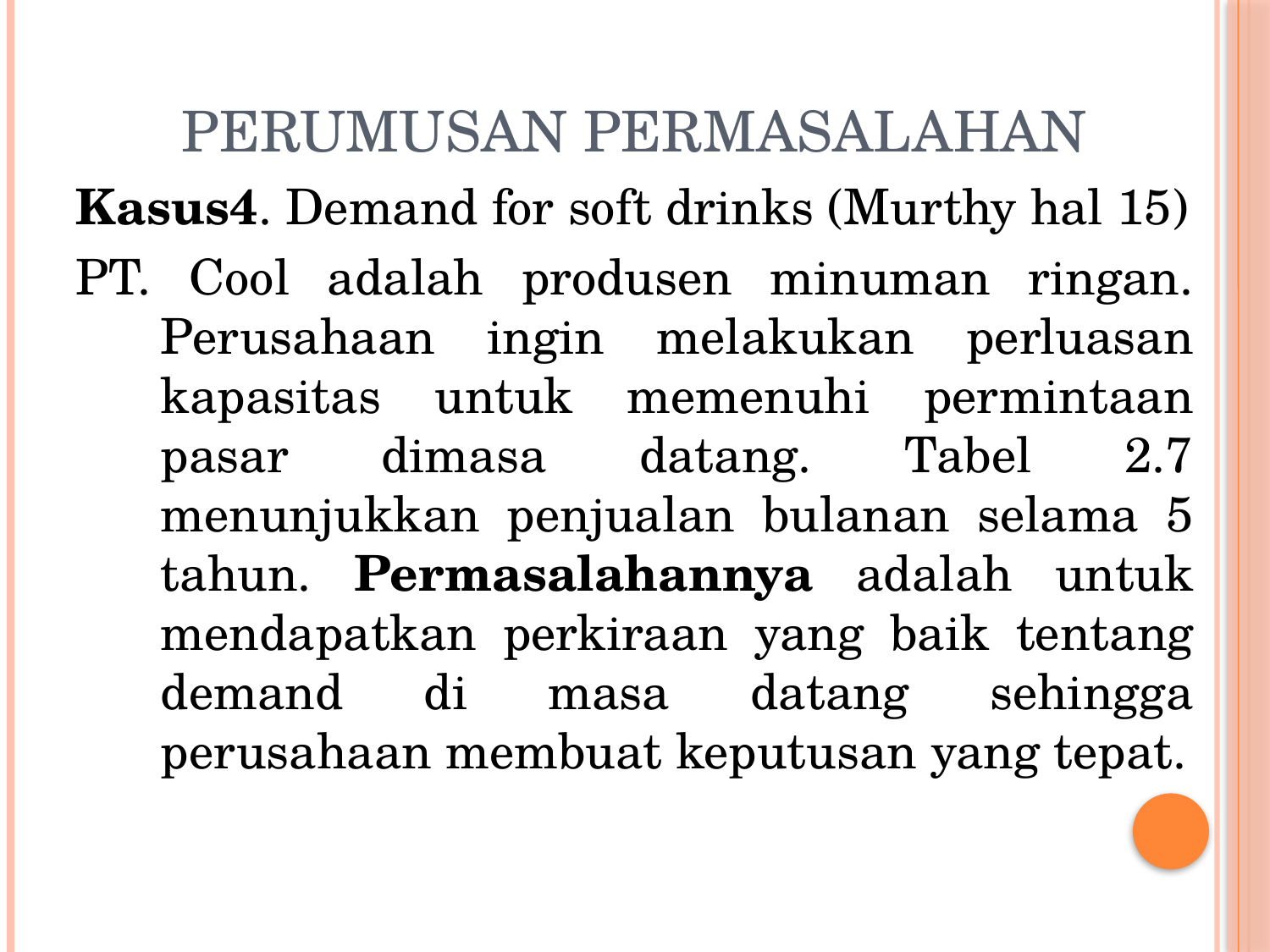

# Perumusan Permasalahan
Kasus4. Demand for soft drinks (Murthy hal 15)
PT. Cool adalah produsen minuman ringan. Perusahaan ingin melakukan perluasan kapasitas untuk memenuhi permintaan pasar dimasa datang. Tabel 2.7 menunjukkan penjualan bulanan selama 5 tahun. Permasalahannya adalah untuk mendapatkan perkiraan yang baik tentang demand di masa datang sehingga perusahaan membuat keputusan yang tepat.